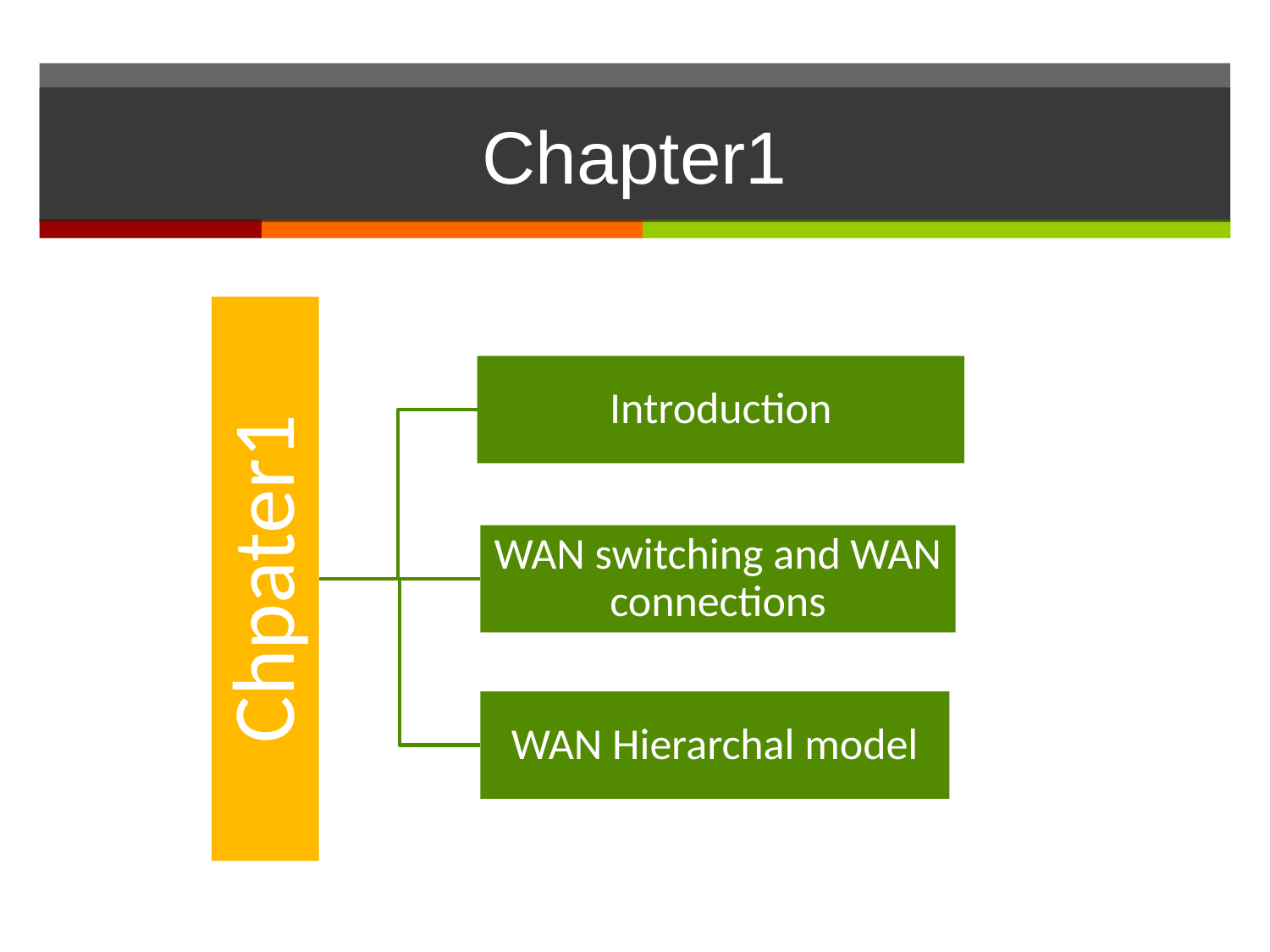

# Chapter1

Chpater1
Introduction
WAN switching and WAN connections
WAN Hierarchal model